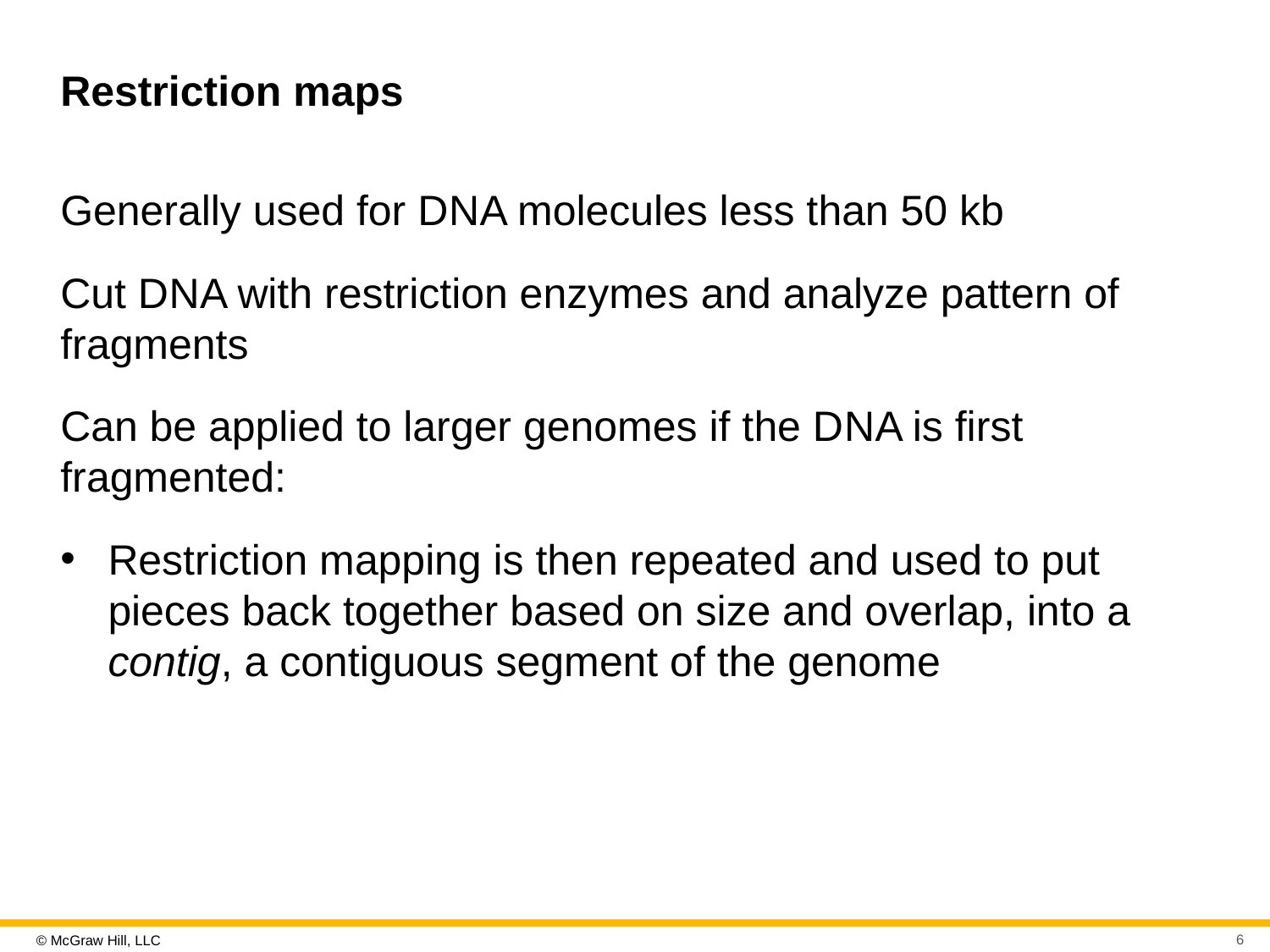

# Restriction maps
Generally used for D N A molecules less than 50 kb
Cut D N A with restriction enzymes and analyze pattern of fragments
Can be applied to larger genomes if the D N A is first fragmented:
Restriction mapping is then repeated and used to put pieces back together based on size and overlap, into a contig, a contiguous segment of the genome
6